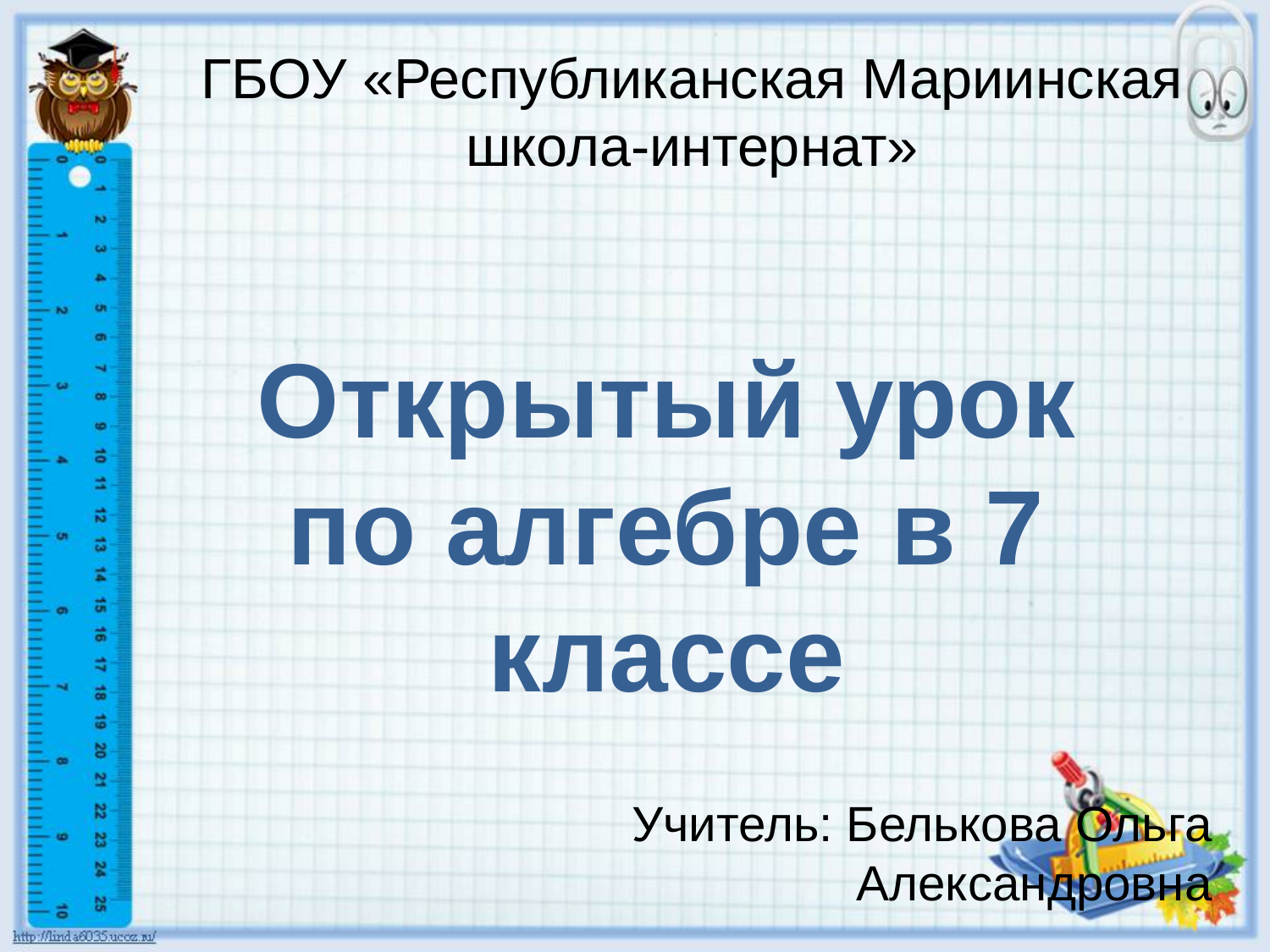

ГБОУ «Республиканская Мариинская школа-интернат»
Открытый урок по алгебре в 7 классе
Учитель: Белькова Ольга Александровна